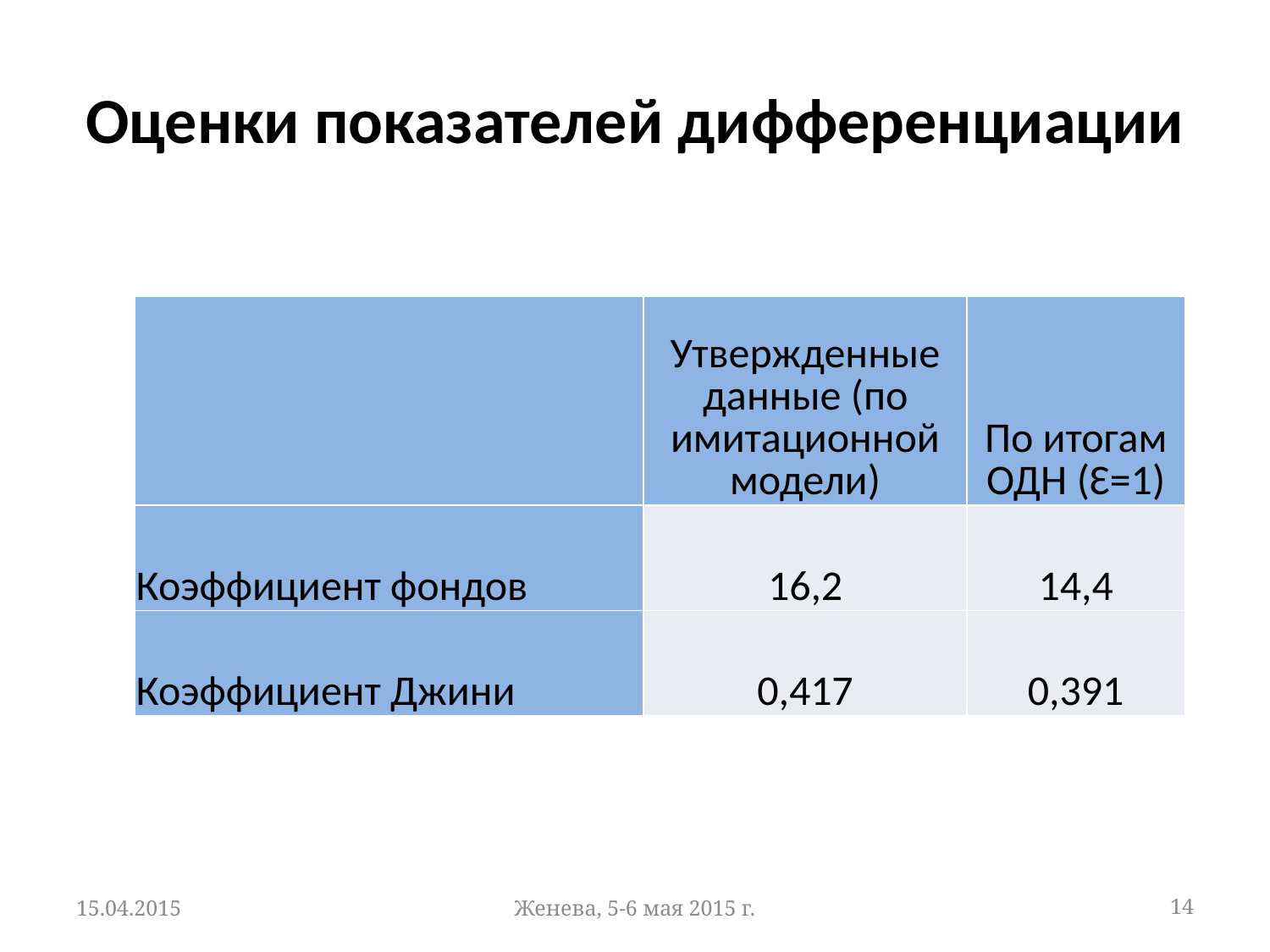

# Оценки показателей дифференциации
|  | Утвержденные данные (по имитационной модели) | По итогам ОДН (Ɛ=1) |
| --- | --- | --- |
| Коэффициент фондов | 16,2 | 14,4 |
| Коэффициент Джини | 0,417 | 0,391 |
15.04.2015
Женева, 5-6 мая 2015 г.
14